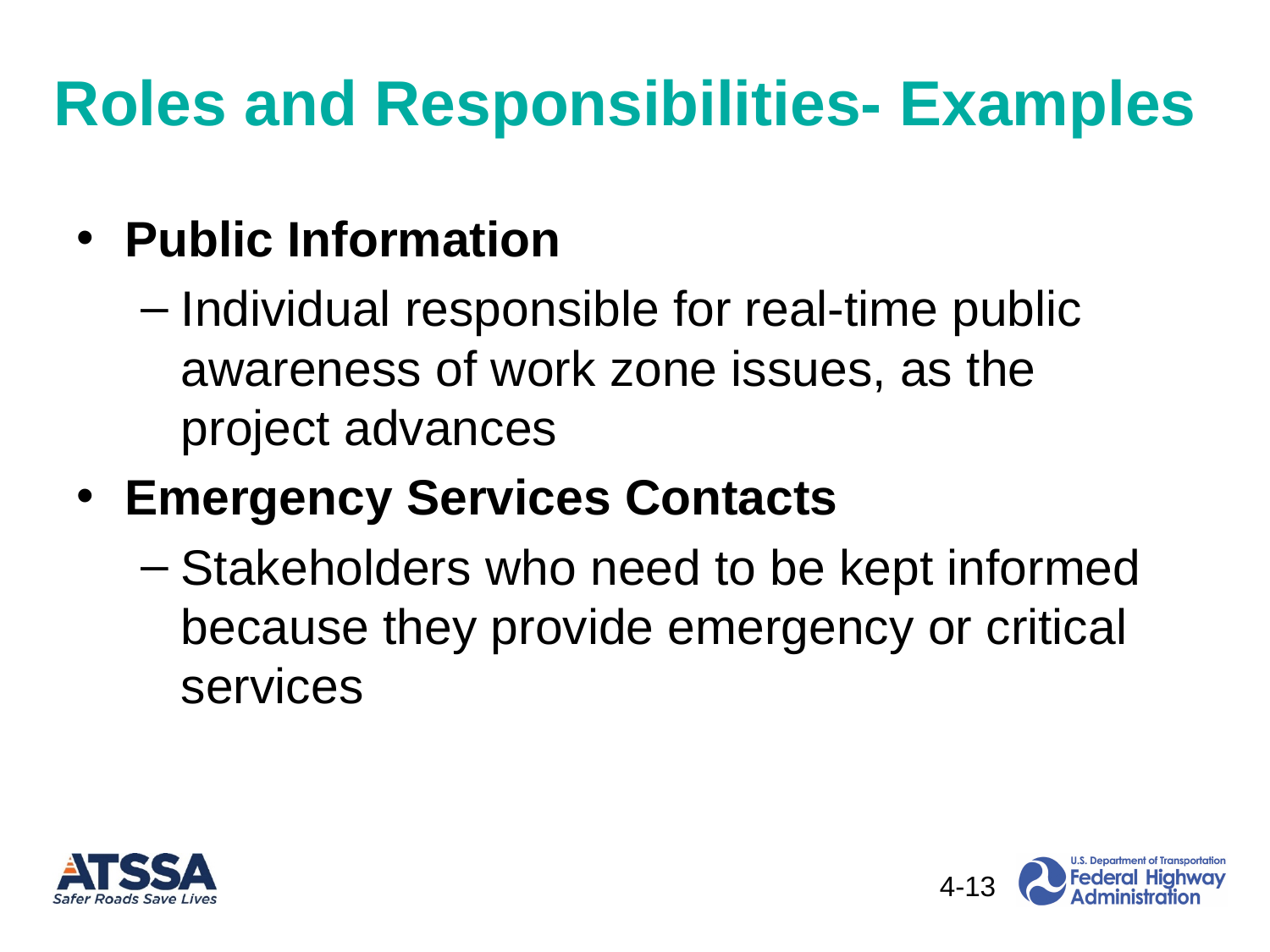

# Roles and Responsibilities- Examples
Public Information
Individual responsible for real-time public awareness of work zone issues, as the project advances
Emergency Services Contacts
Stakeholders who need to be kept informed because they provide emergency or critical services